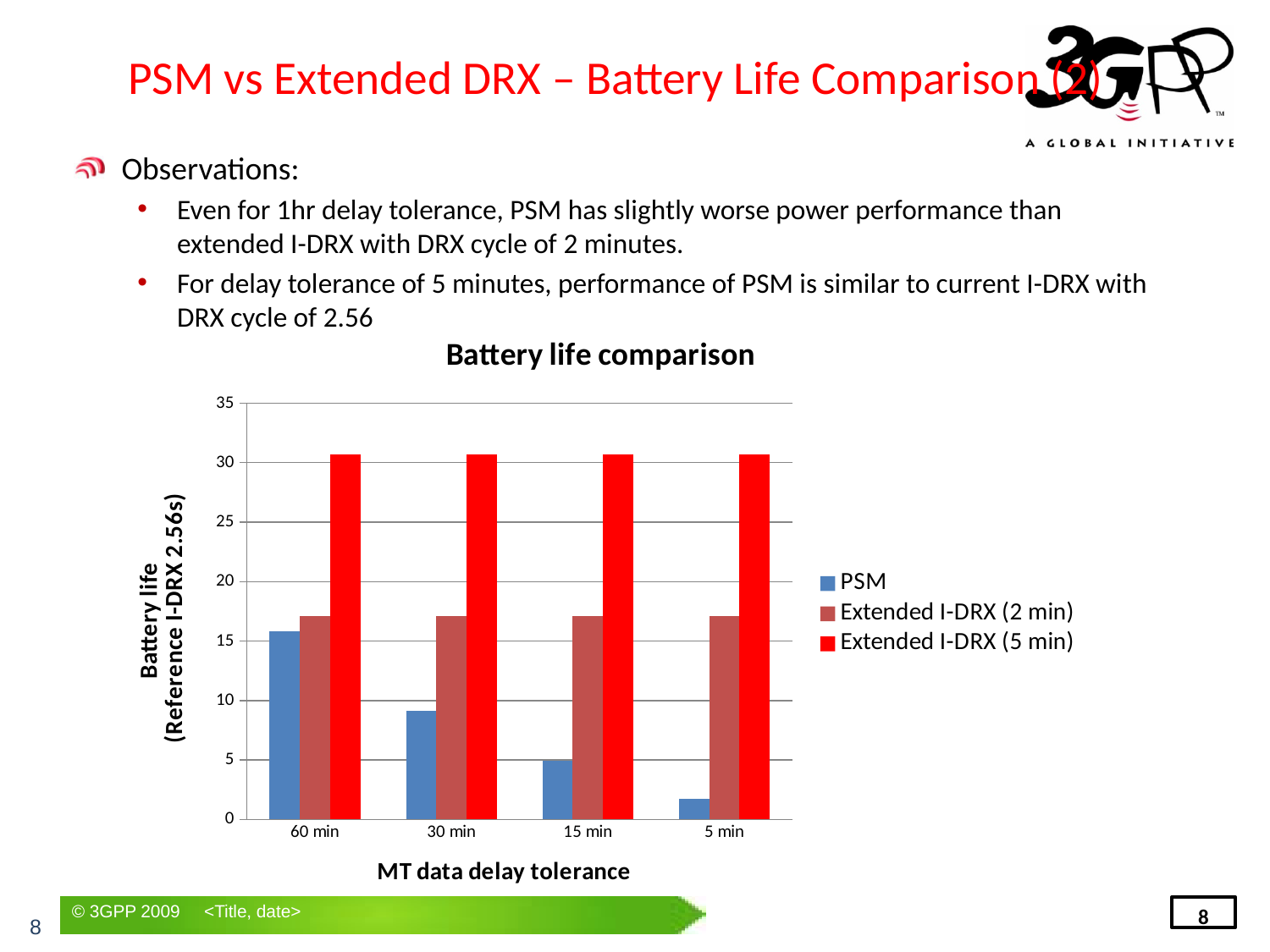

# PSM vs Extended DRX – Battery Life Comparison (2)
Observations:
Even for 1hr delay tolerance, PSM has slightly worse power performance than extended I-DRX with DRX cycle of 2 minutes.
For delay tolerance of 5 minutes, performance of PSM is similar to current I-DRX with DRX cycle of 2.56

### Chart: Battery life comparison

| Category |  |  |  |
|---|---|---|---|
| 60 min | 15.8069968664313 | 17.066885978806212 | 30.70940851639689 |
| 30 min | 9.112075250419995 | 17.066885978806212 | 30.70940851639689 |
| 15 min | 4.933223747651453 | 17.066885978806212 | 30.70940851639689 |
| 5 min | 1.7404680526388445 | 17.066885978806212 | 30.70940851639689 |
8